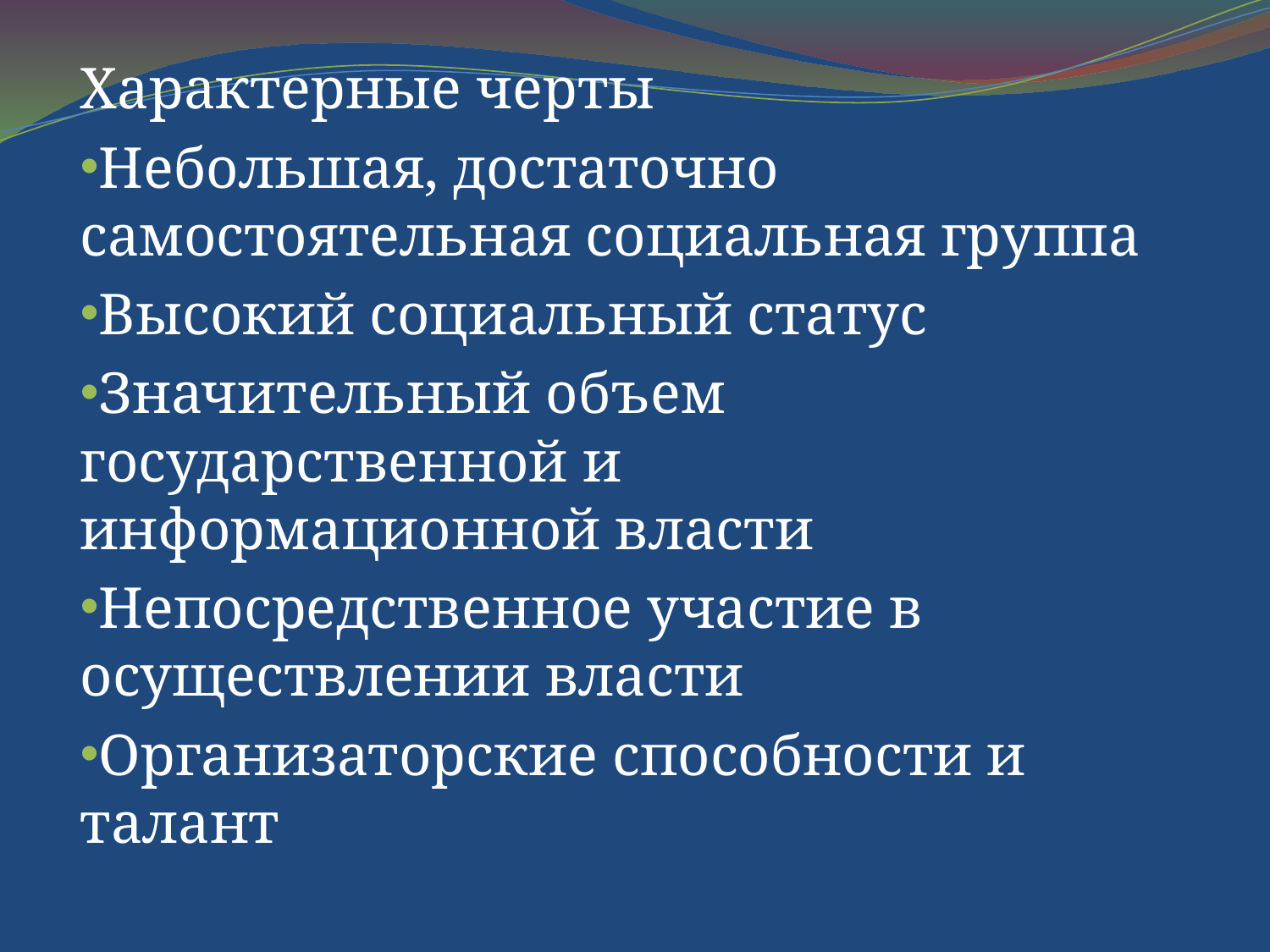

Характерные черты
Небольшая, достаточно самостоятельная социальная группа
Высокий социальный статус
Значительный объем государственной и информационной власти
Непосредственное участие в осуществлении власти
Организаторские способности и талант